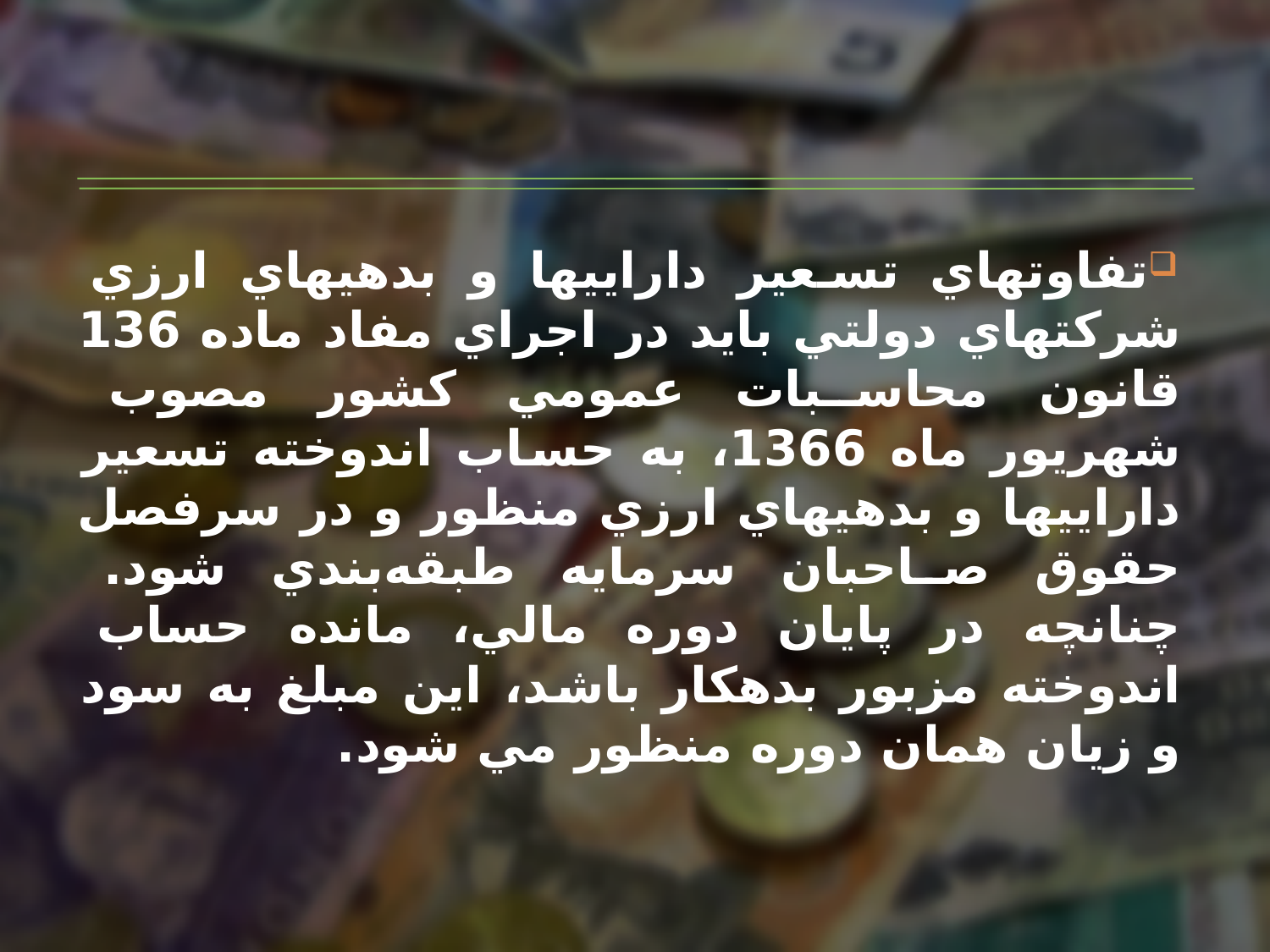

تفاوتهاي‌ تسعير داراييها و بدهيهاي‌ ارزي‌ شركتهاي‌ دولتي‌ بايد در اجراي‌ مفاد ماده‌ 136 قانون‌ محاسبات‌ عمومي‌ كشور مصوب‌ شهريور ماه‌ 1366، به‌ حساب‌ اندوخته‌ تسعير داراييها و بدهيهاي‌ ارزي‌ منظور و در سرفصل‌ حقوق‌ صاحبان‌ سرمايه‌ طبقه‌بندي‌ شود. چنانچه‌ در پايان‌ دوره‌ مالي‌، مانده‌ حساب‌ اندوخته‌ مزبور بدهكار باشد، اين‌ مبلغ‌ به‌ سود و زيان‌ همان‌ دوره‌ منظور مي‌ شود.